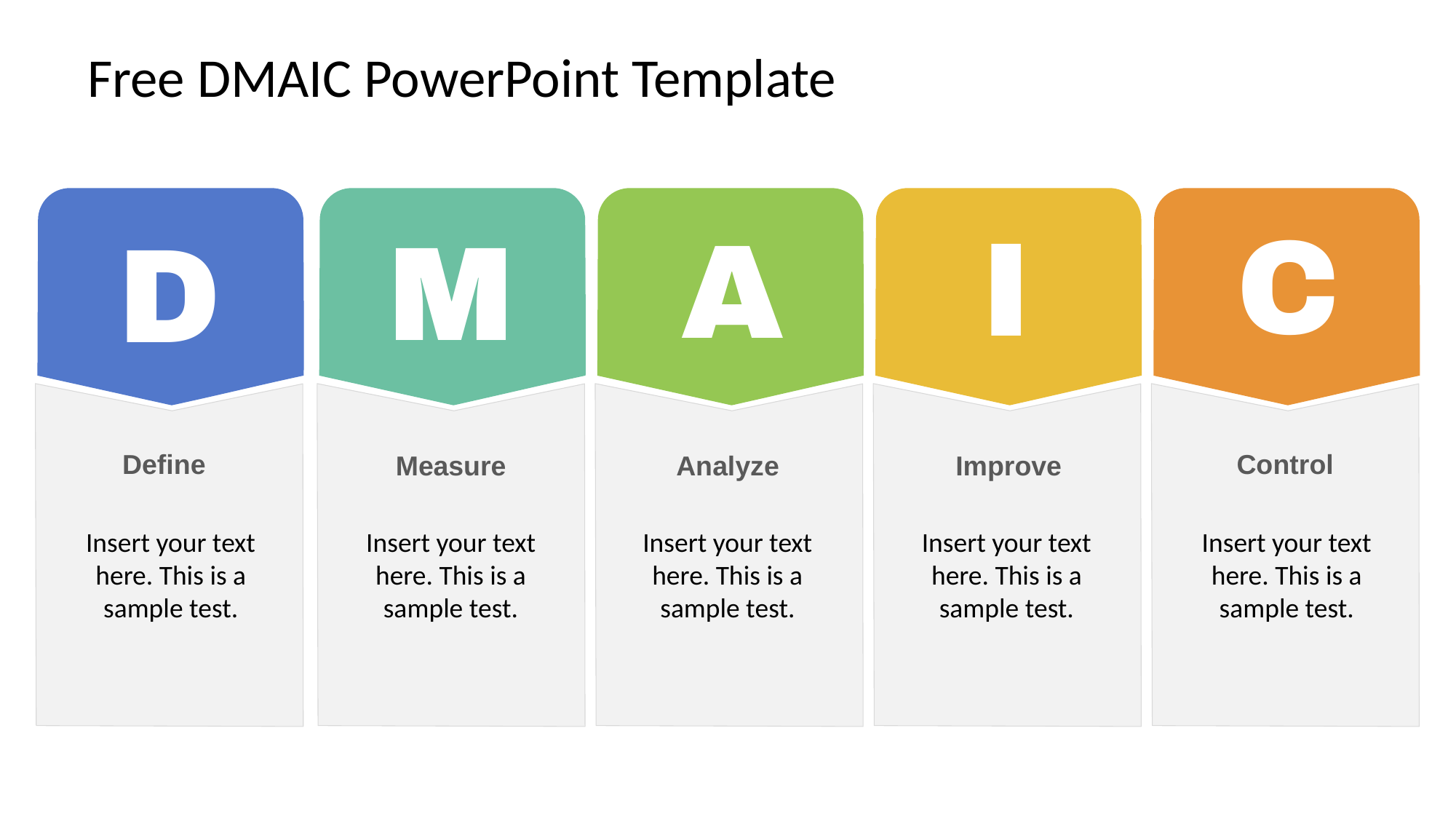

# Free DMAIC PowerPoint Template

C
I
A
M
D

Define
Control
Measure
Analyze
Improve
Insert your text here. This is a sample test.
Insert your text here. This is a sample test.
Insert your text here. This is a sample test.
Insert your text here. This is a sample test.
Insert your text here. This is a sample test.